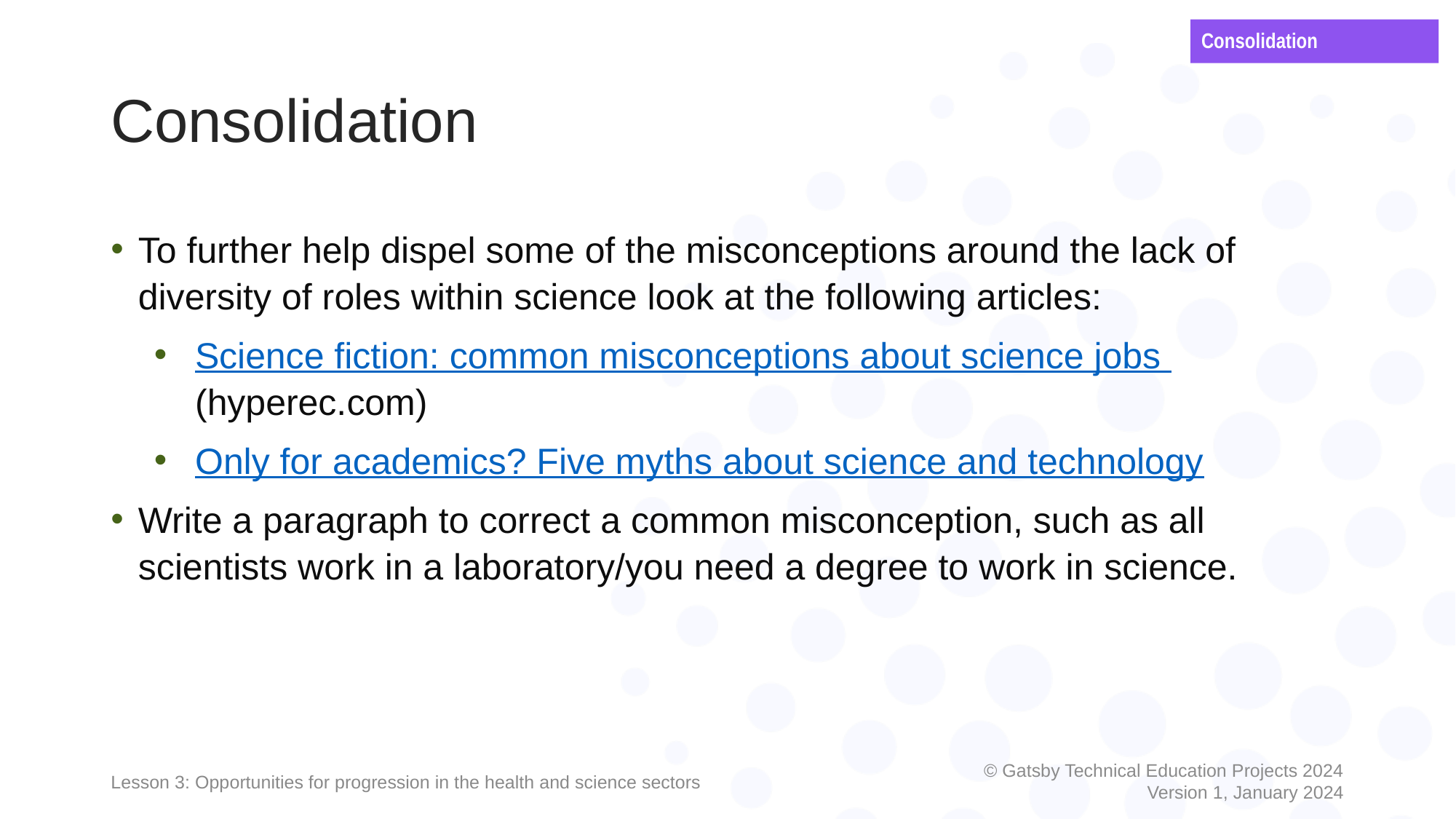

Consolidation
# Consolidation
To further help dispel some of the misconceptions around the lack of diversity of roles within science look at the following articles:
Science fiction: common misconceptions about science jobs (hyperec.com)
Only for academics? Five myths about science and technology
Write a paragraph to correct a common misconception, such as all scientists work in a laboratory/you need a degree to work in science.
Lesson 3: Opportunities for progression in the health and science sectors